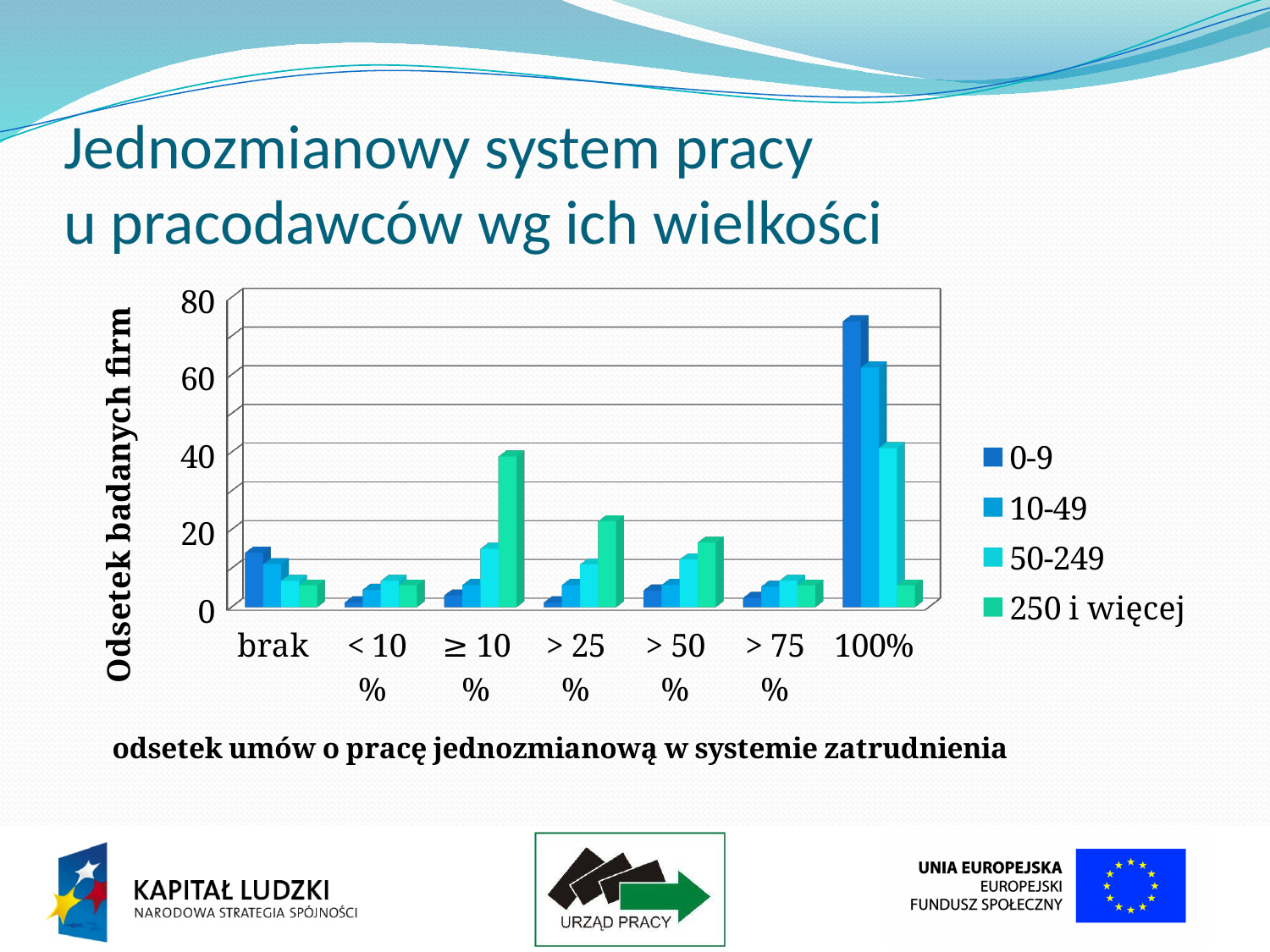

# Jednozmianowy system pracy u pracodawców wg ich wielkości

[unsupported chart]